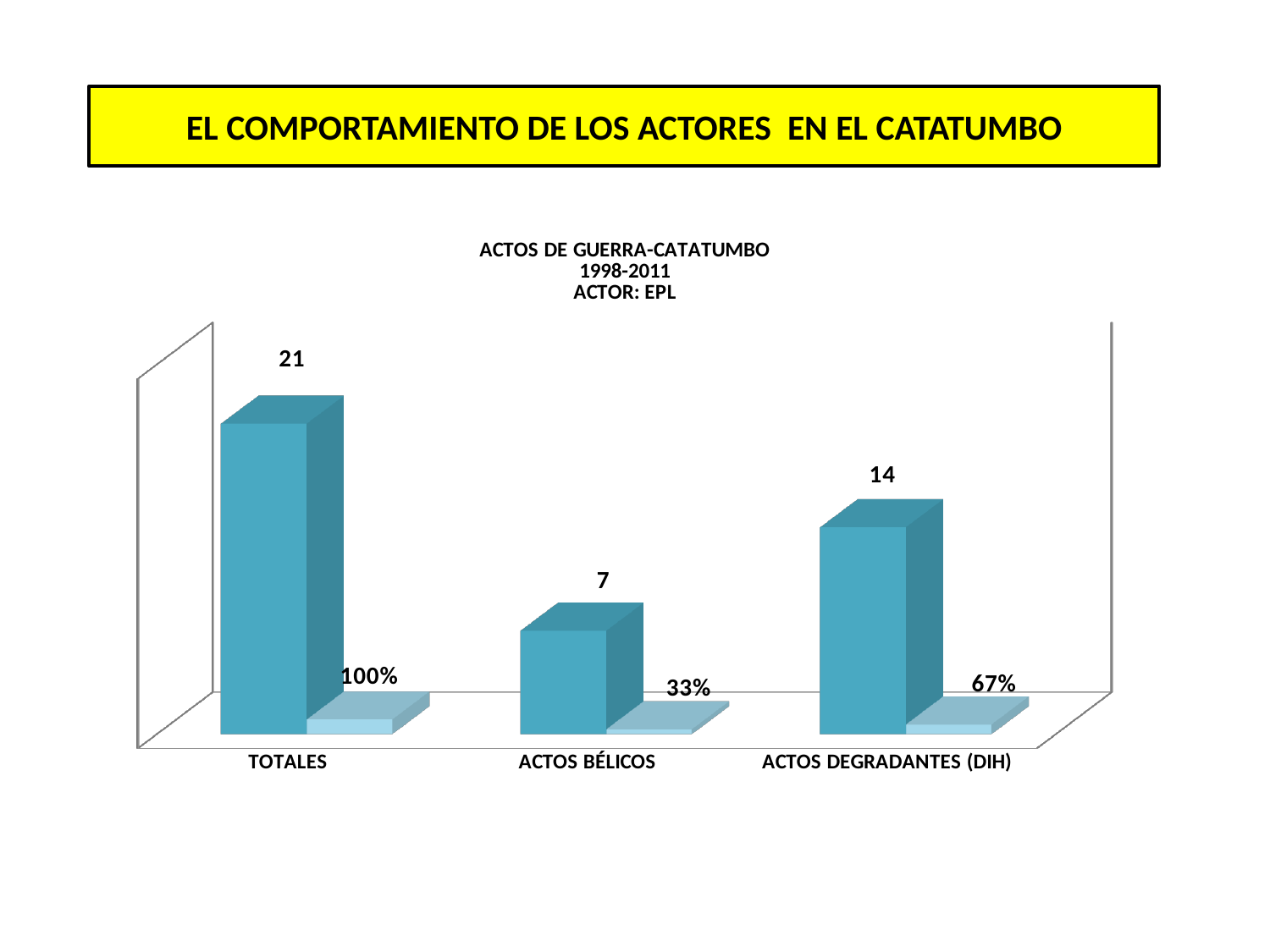

EL COMPORTAMIENTO DE LOS ACTORES  EN EL CATATUMBO

[unsupported chart]